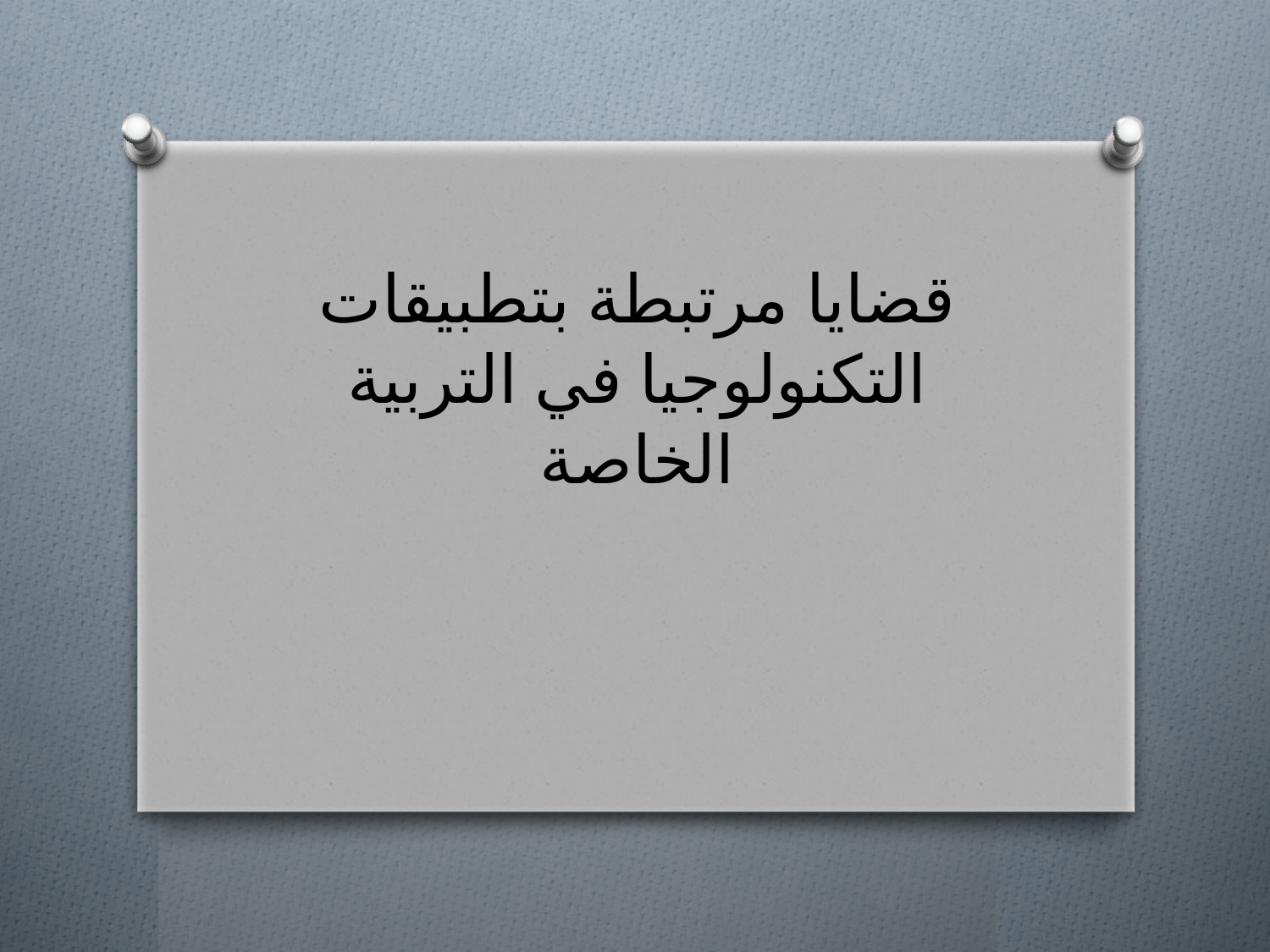

# قضايا مرتبطة بتطبيقات التكنولوجيا في التربية الخاصة